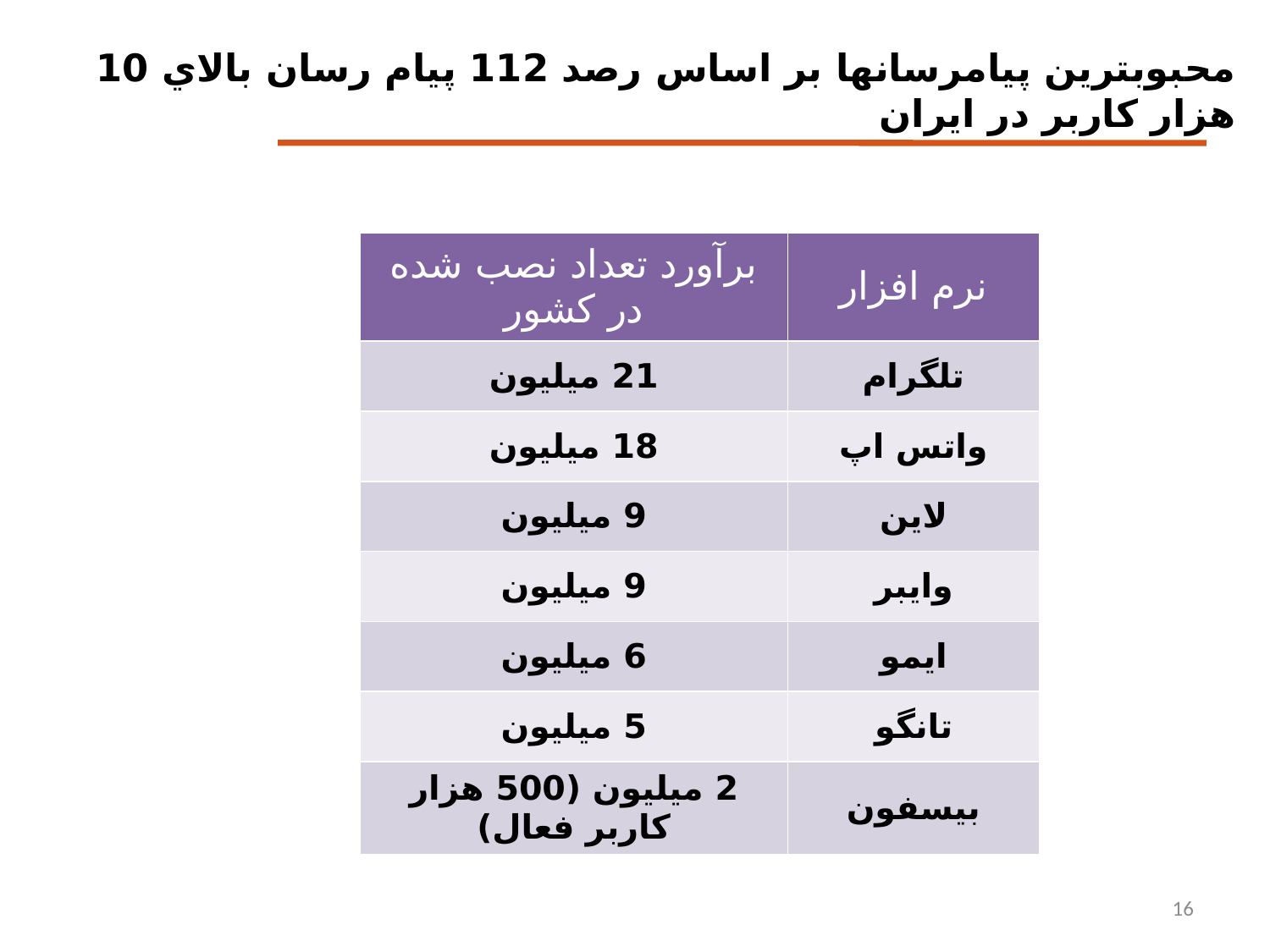

# محبوبترين پيام‏رسان‏ها بر اساس رصد 112 پيام رسان بالاي 10 هزار كاربر در ايران
| برآورد تعداد نصب شده در کشور | نرم افزار |
| --- | --- |
| 21 میلیون | تلگرام |
| 18 میلیون | واتس اپ |
| 9 ميليون | لاين |
| 9 میلیون | وایبر |
| 6 میلیون | ایمو |
| 5 میلیون | تانگو |
| 2 میلیون (500 هزار کاربر فعال) | بیسفون |
16